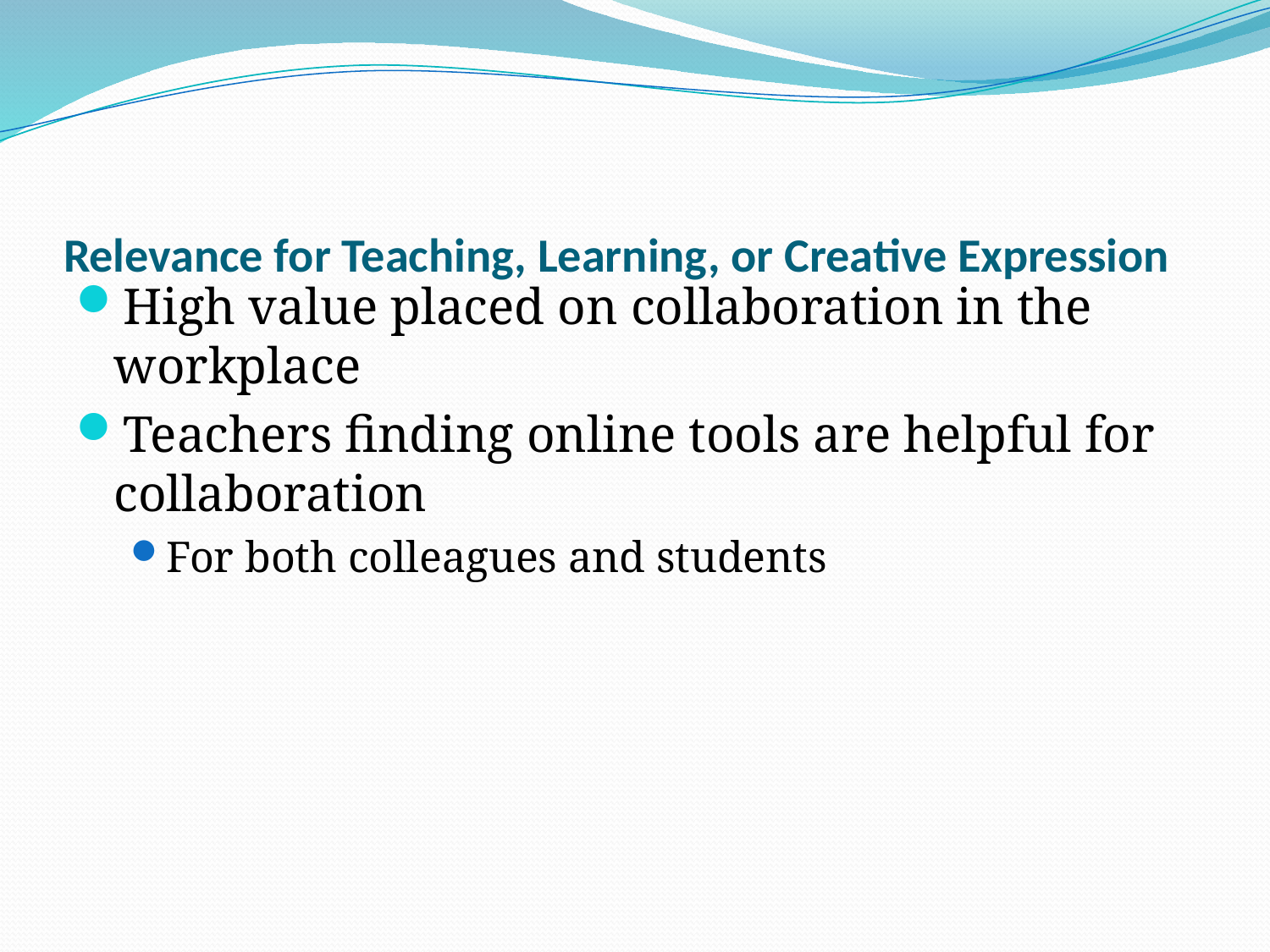

# Relevance for Teaching, Learning, or Creative Expression
High value placed on collaboration in the workplace
Teachers finding online tools are helpful for collaboration
For both colleagues and students